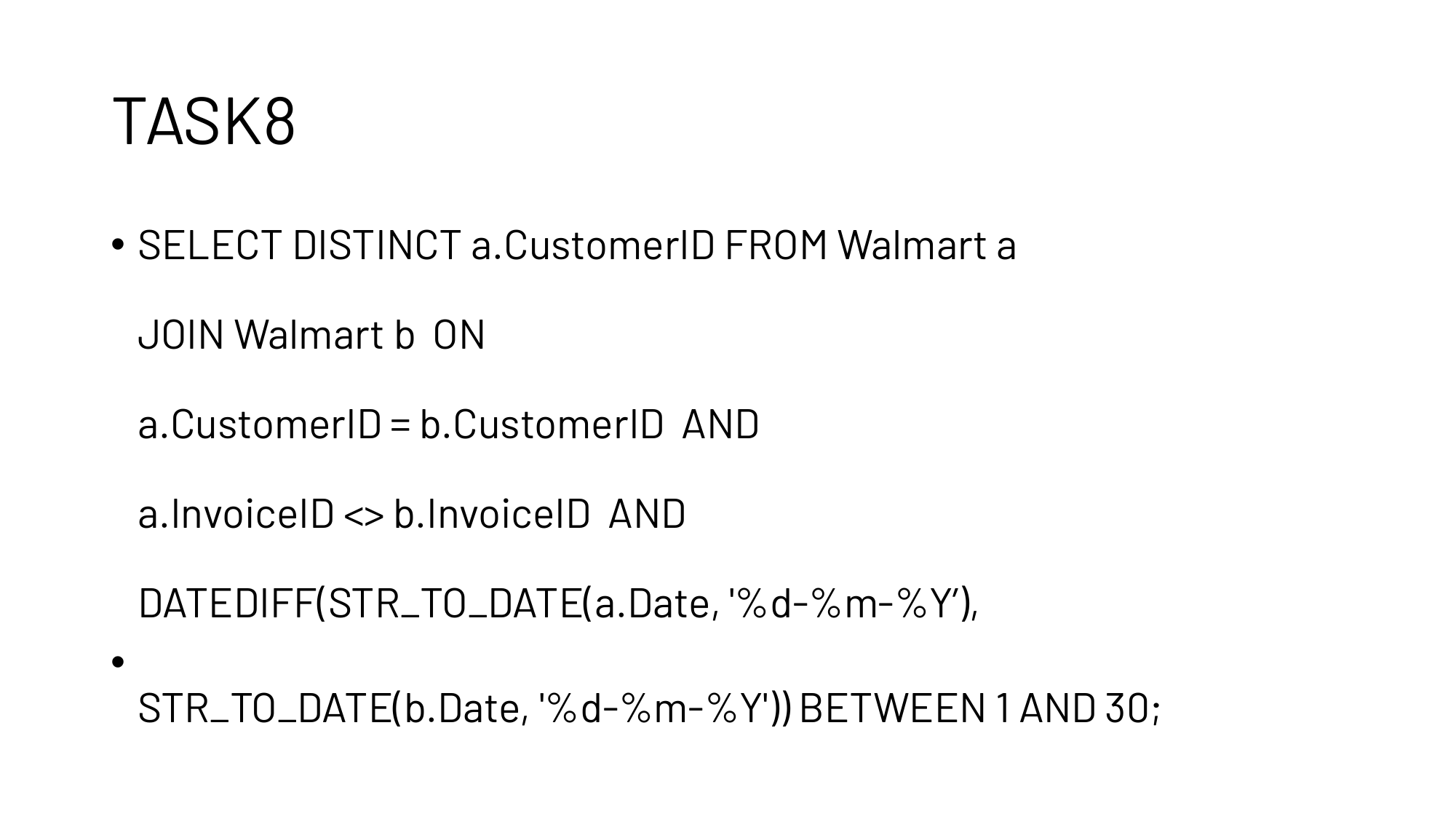

# TASK8
SELECT DISTINCT a.CustomerID FROM Walmart a
JOIN Walmart b  ON
a.CustomerID = b.CustomerID  AND
a.InvoiceID <> b.InvoiceID  AND
DATEDIFF(STR_TO_DATE(a.Date, '%d-%m-%Y’),
STR_TO_DATE(b.Date, '%d-%m-%Y')) BETWEEN 1 AND 30;